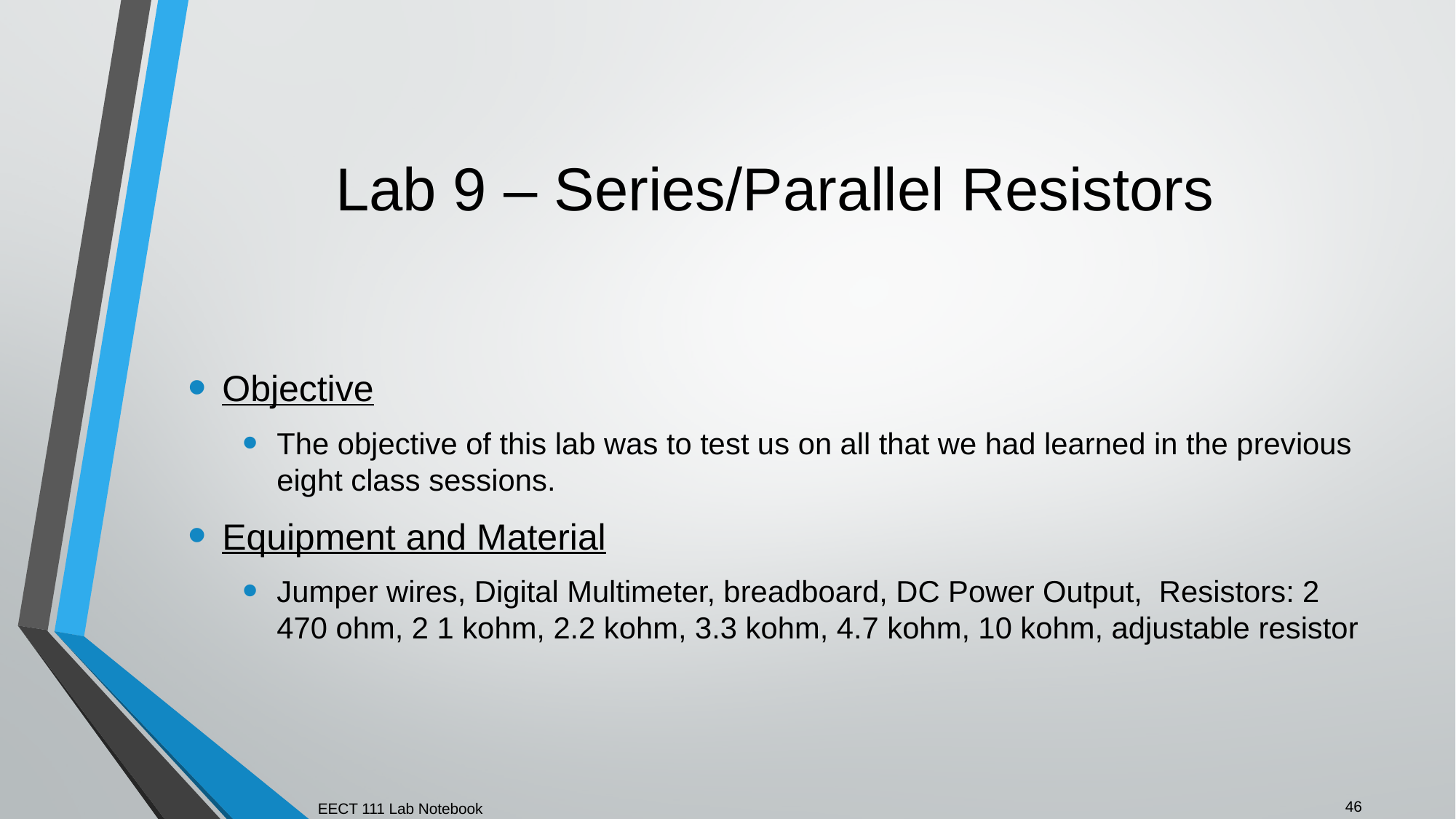

# Lab 9 – Series/Parallel Resistors
Objective
The objective of this lab was to test us on all that we had learned in the previous eight class sessions.
Equipment and Material
Jumper wires, Digital Multimeter, breadboard, DC Power Output,  Resistors: 2 470 ohm, 2 1 kohm, 2.2 kohm, 3.3 kohm, 4.7 kohm, 10 kohm, adjustable resistor
46
EECT 111 Lab Notebook